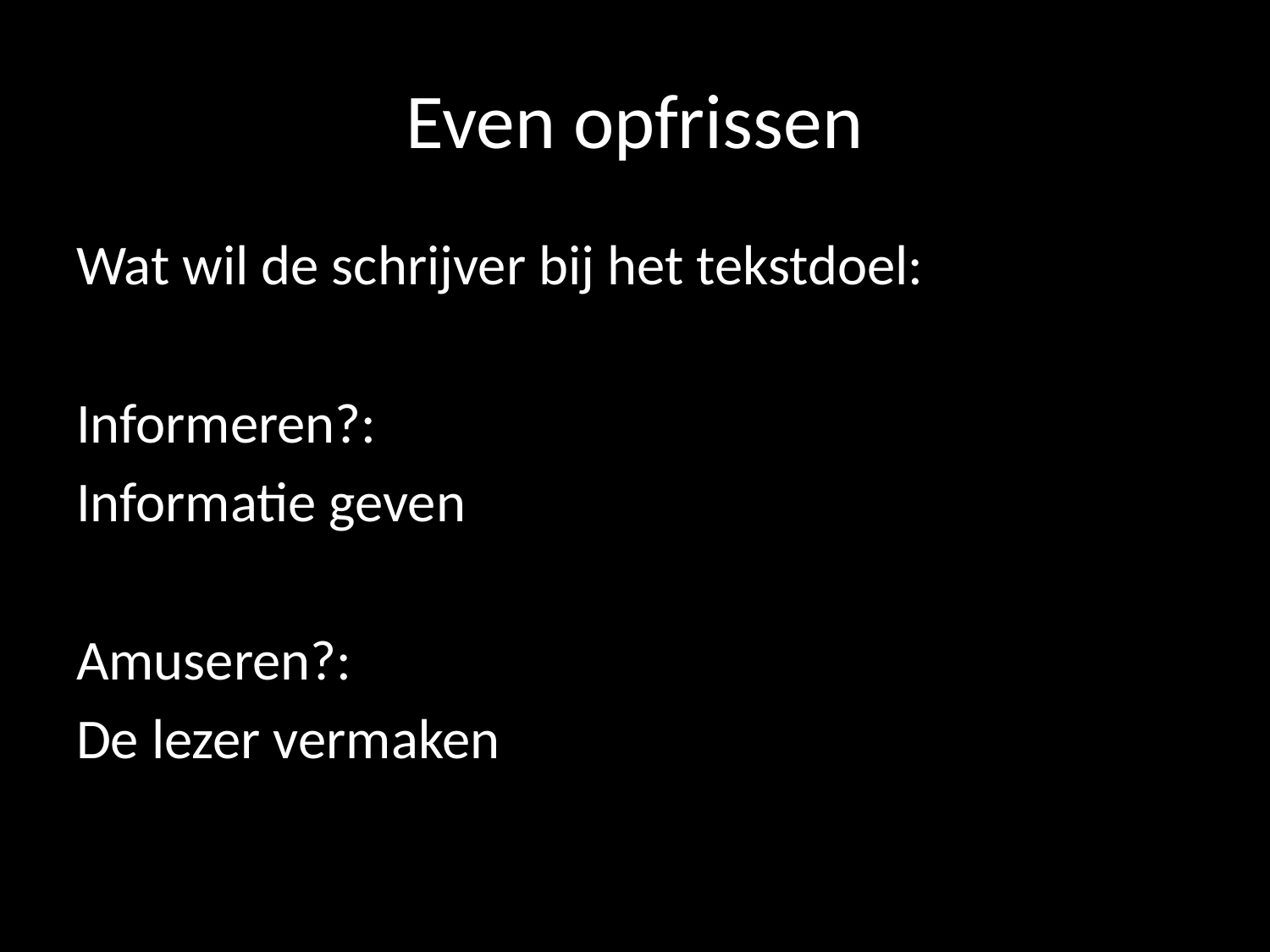

# Even opfrissen
Wat wil de schrijver bij het tekstdoel:

Informeren?:
Informatie geven

Amuseren?:
De lezer vermaken